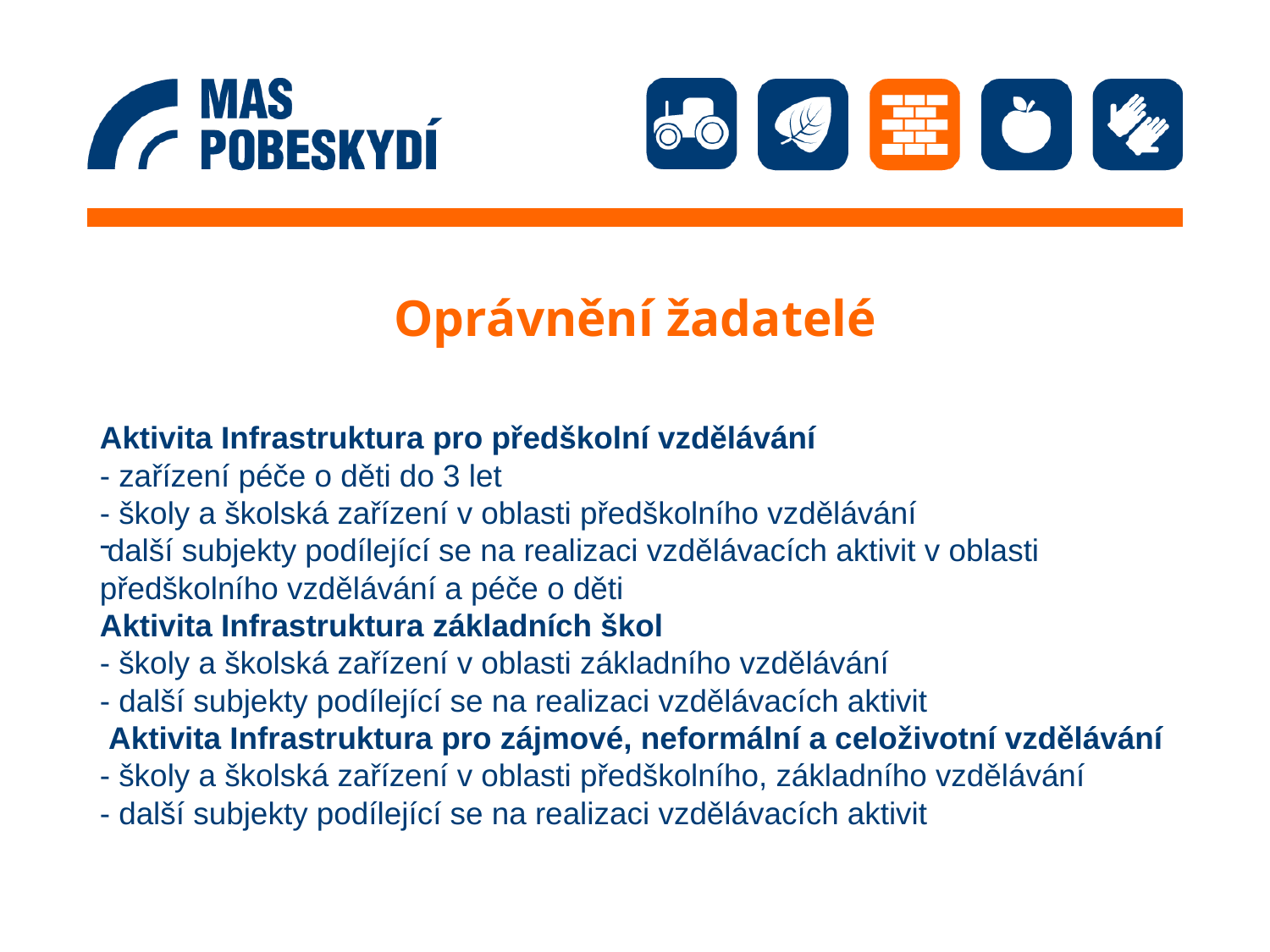

# Oprávnění žadatelé
Aktivita Infrastruktura pro předškolní vzdělávání
- zařízení péče o děti do 3 let
- školy a školská zařízení v oblasti předškolního vzdělávání
další subjekty podílející se na realizaci vzdělávacích aktivit v oblasti předškolního vzdělávání a péče o děti
Aktivita Infrastruktura základních škol
- školy a školská zařízení v oblasti základního vzdělávání
- další subjekty podílející se na realizaci vzdělávacích aktivit
 Aktivita Infrastruktura pro zájmové, neformální a celoživotní vzdělávání
- školy a školská zařízení v oblasti předškolního, základního vzdělávání
- další subjekty podílející se na realizaci vzdělávacích aktivit